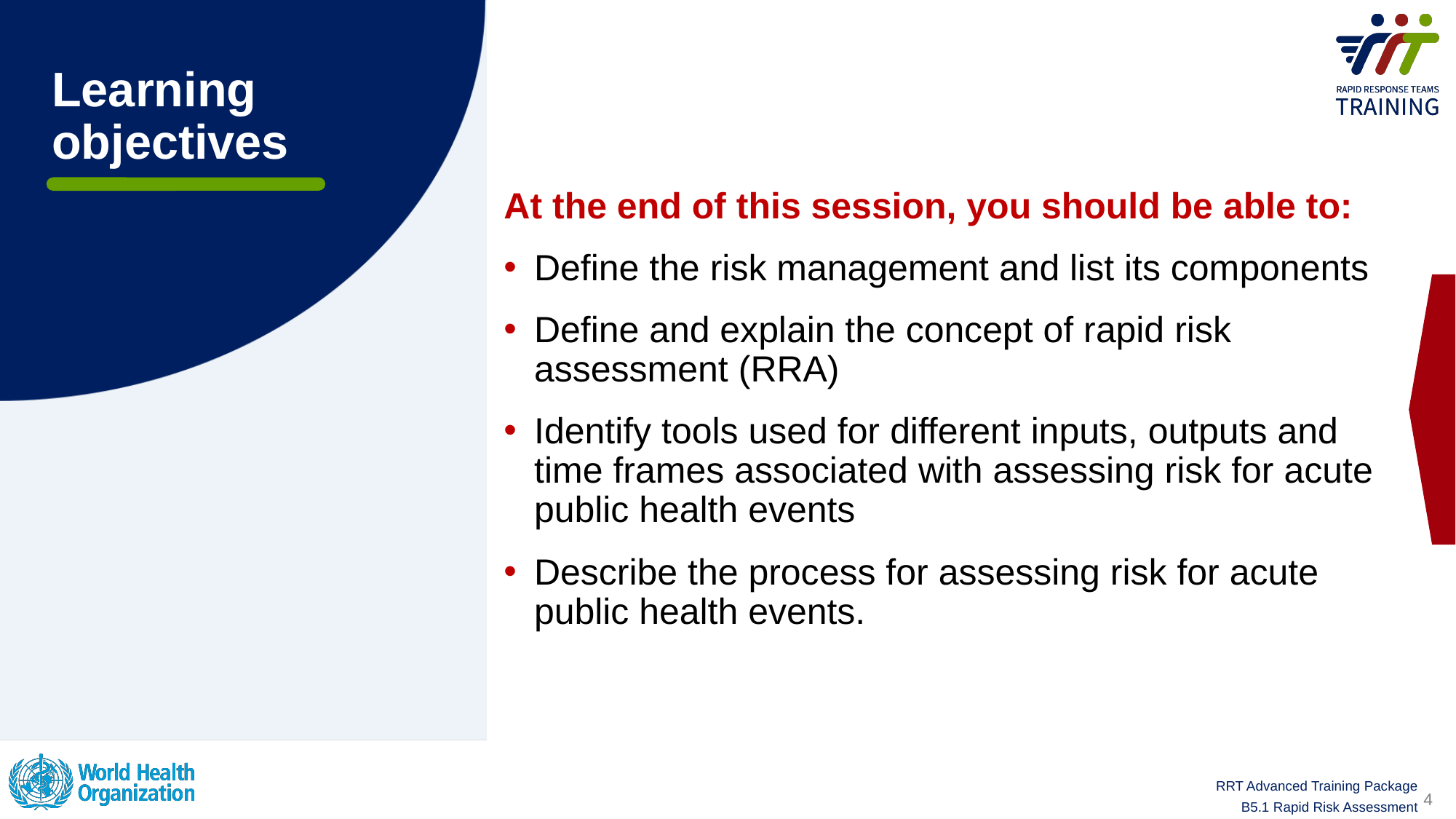

# Learning objectives
At the end of this session, you should be able to:
Define the risk management and list its components
Define and explain the concept of rapid risk assessment (RRA)
Identify tools used for different inputs, outputs and time frames associated with assessing risk for acute public health events
Describe the process for assessing risk for acute public health events.